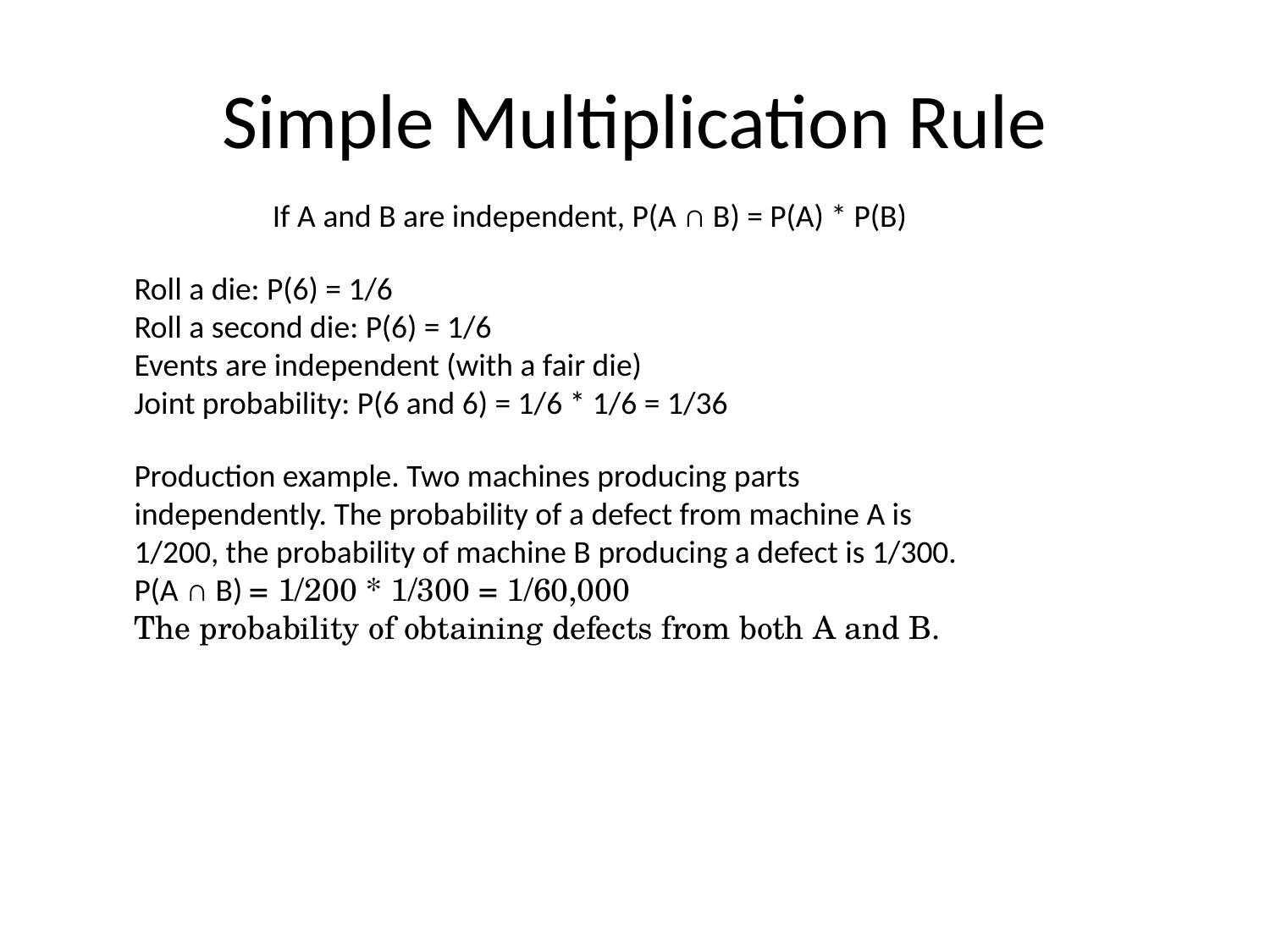

# Simple Multiplication Rule
If A and B are independent, P(A ∩ B) = P(A) * P(B)
Roll a die: P(6) = 1/6
Roll a second die: P(6) = 1/6
Events are independent (with a fair die)
Joint probability: P(6 and 6) = 1/6 * 1/6 = 1/36
Production example. Two machines producing parts independently. The probability of a defect from machine A is 1/200, the probability of machine B producing a defect is 1/300.
P(A ∩ B) = 1/200 * 1/300 = 1/60,000
The probability of obtaining defects from both A and B.